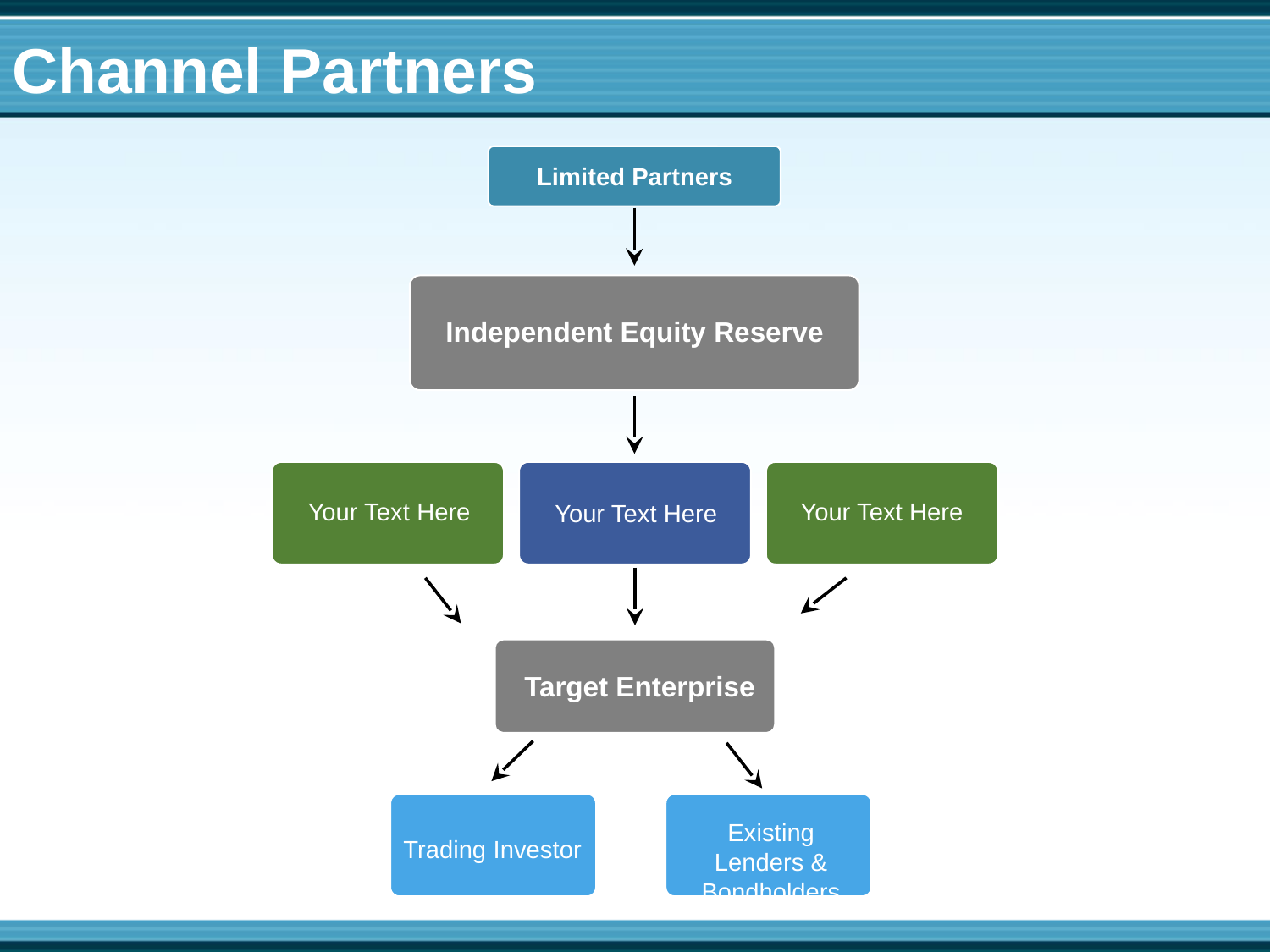

Channel Partners

Limited Partners
Your Text Here
Your Text Here
Your Text Here
Target Enterprise
Existing Lenders & Bondholders
Trading Investor
Independent Equity Reserve